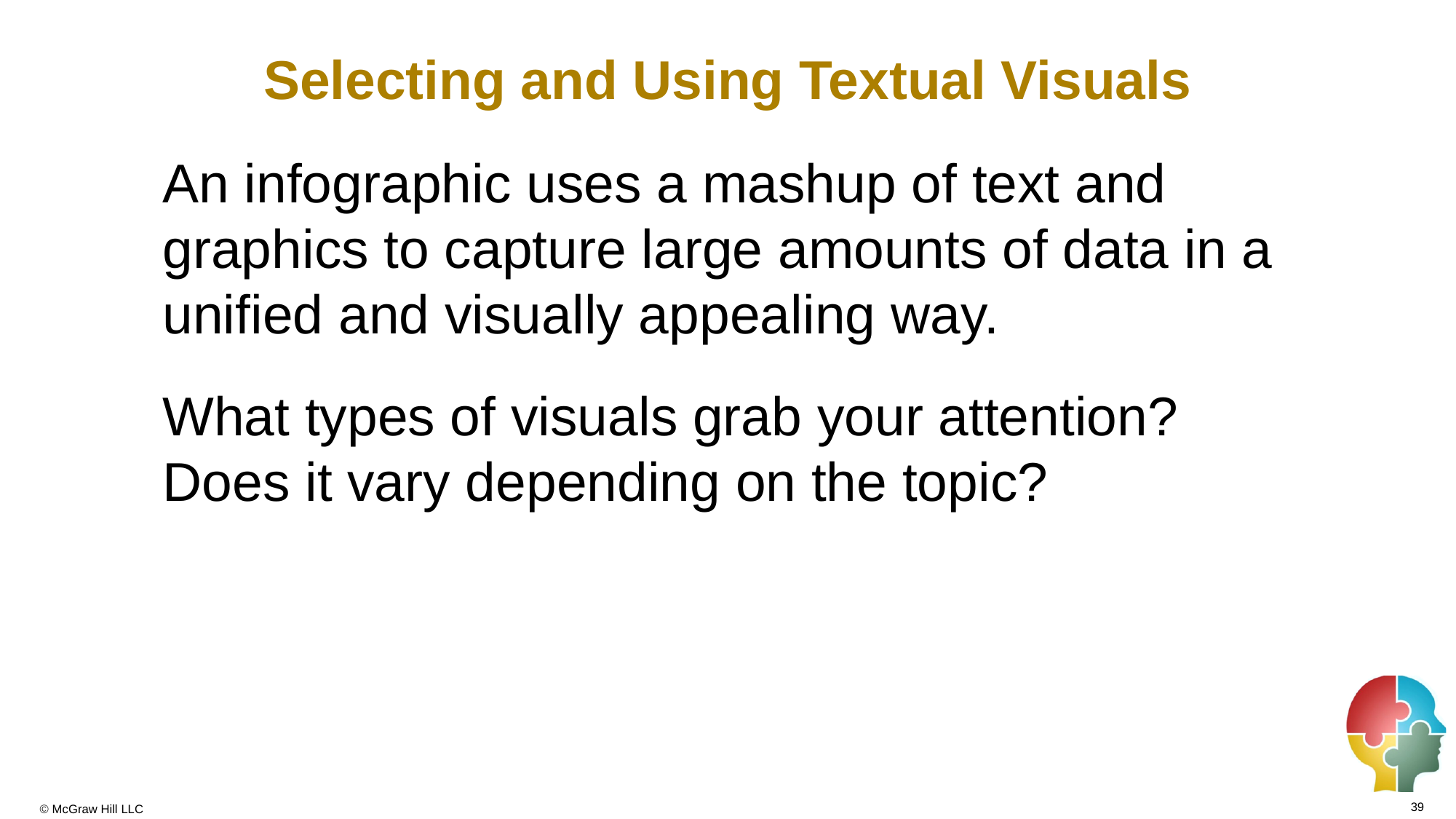

# Selecting and Using Textual Visuals
An infographic uses a mashup of text and graphics to capture large amounts of data in a unified and visually appealing way.
What types of visuals grab your attention?  Does it vary depending on the topic?
39